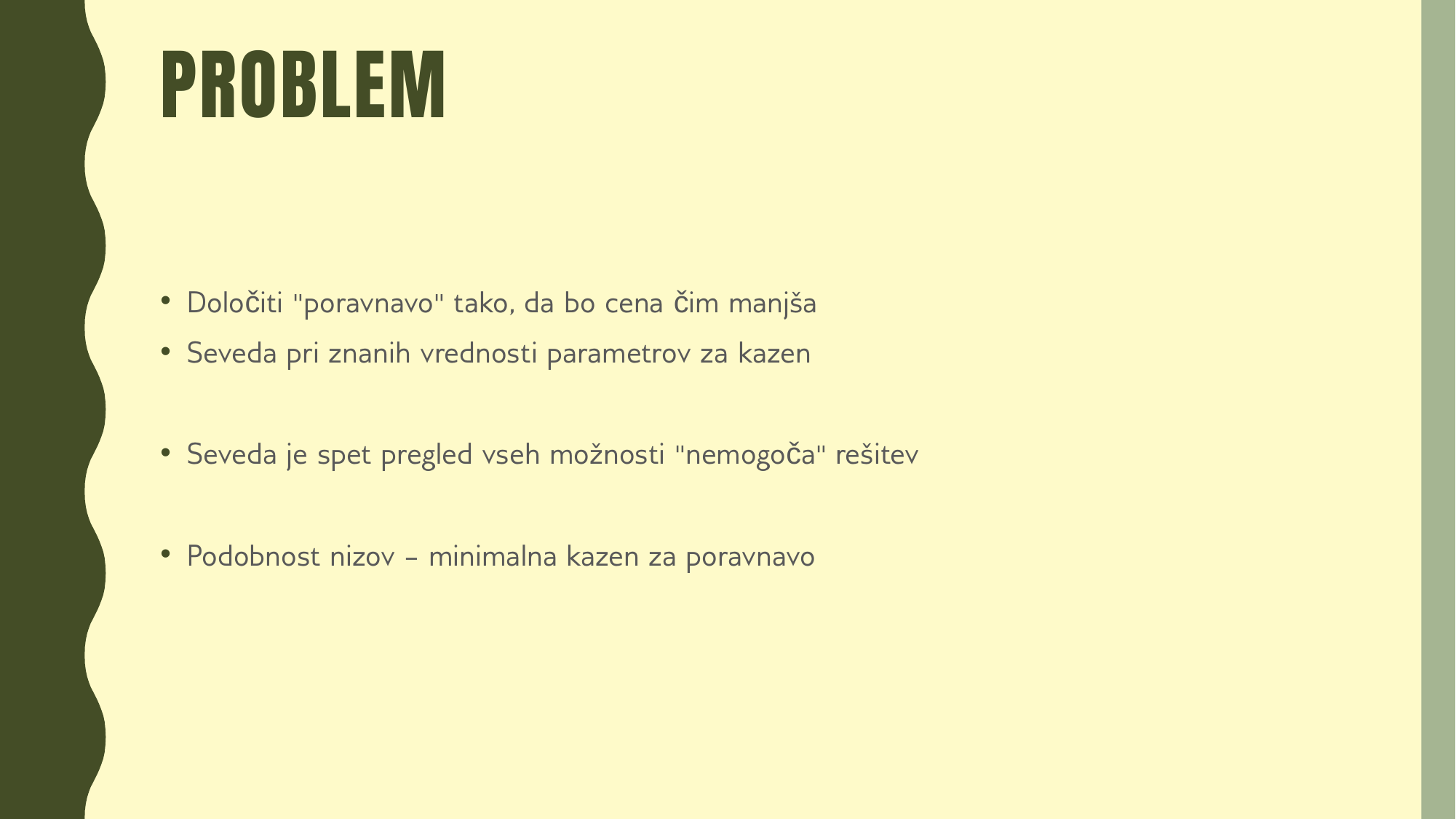

# PROBLEM
Določiti "poravnavo" tako, da bo cena čim manjša
Seveda pri znanih vrednosti parametrov za kazen

Seveda je spet pregled vseh možnosti "nemogoča" rešitev

Podobnost nizov – minimalna kazen za poravnavo